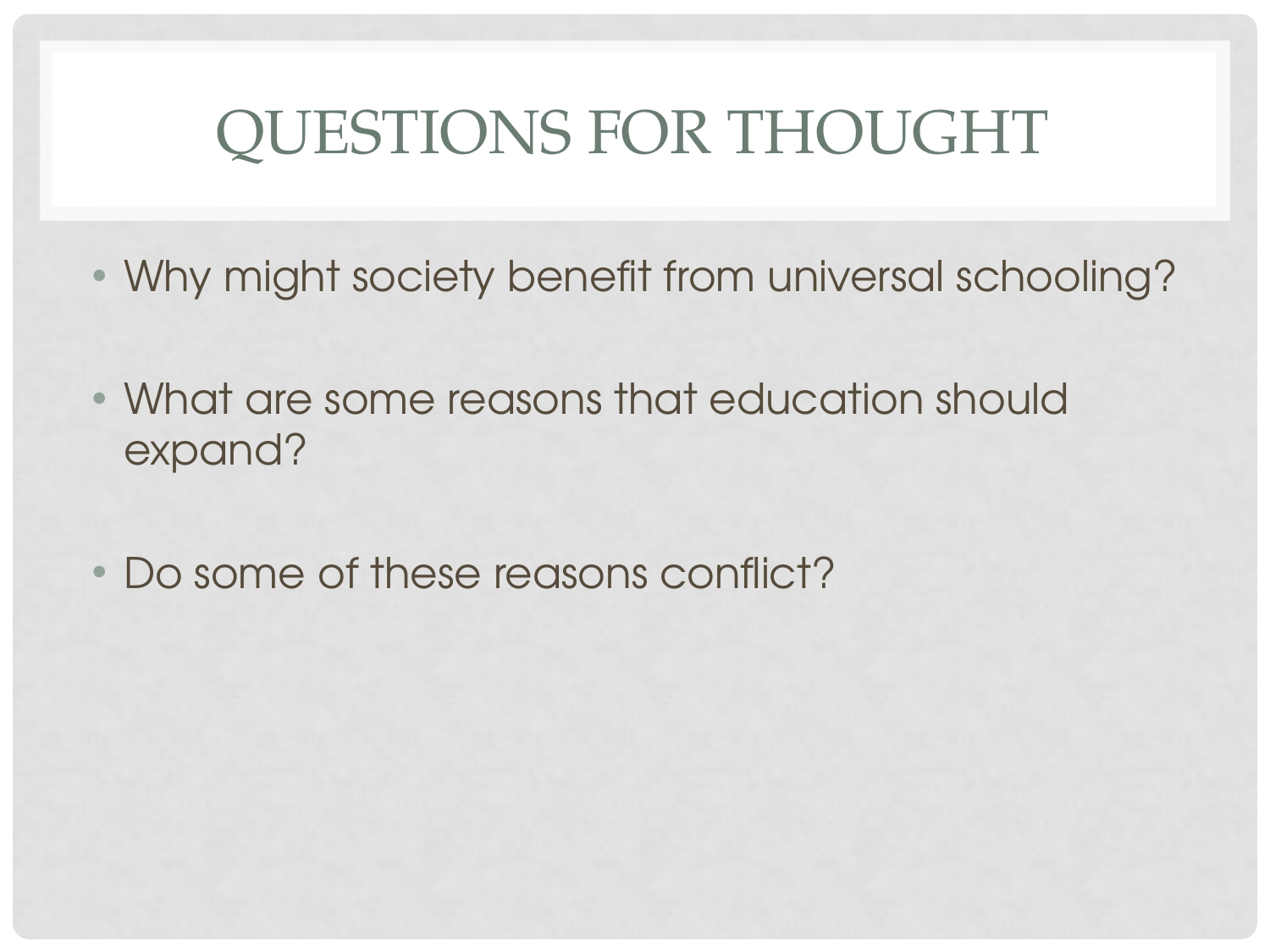

# QUESTIONS FOR THOUGHT
Why might society benefit from universal schooling?

What are some reasons that education should expand?

Do some of these reasons conflict?